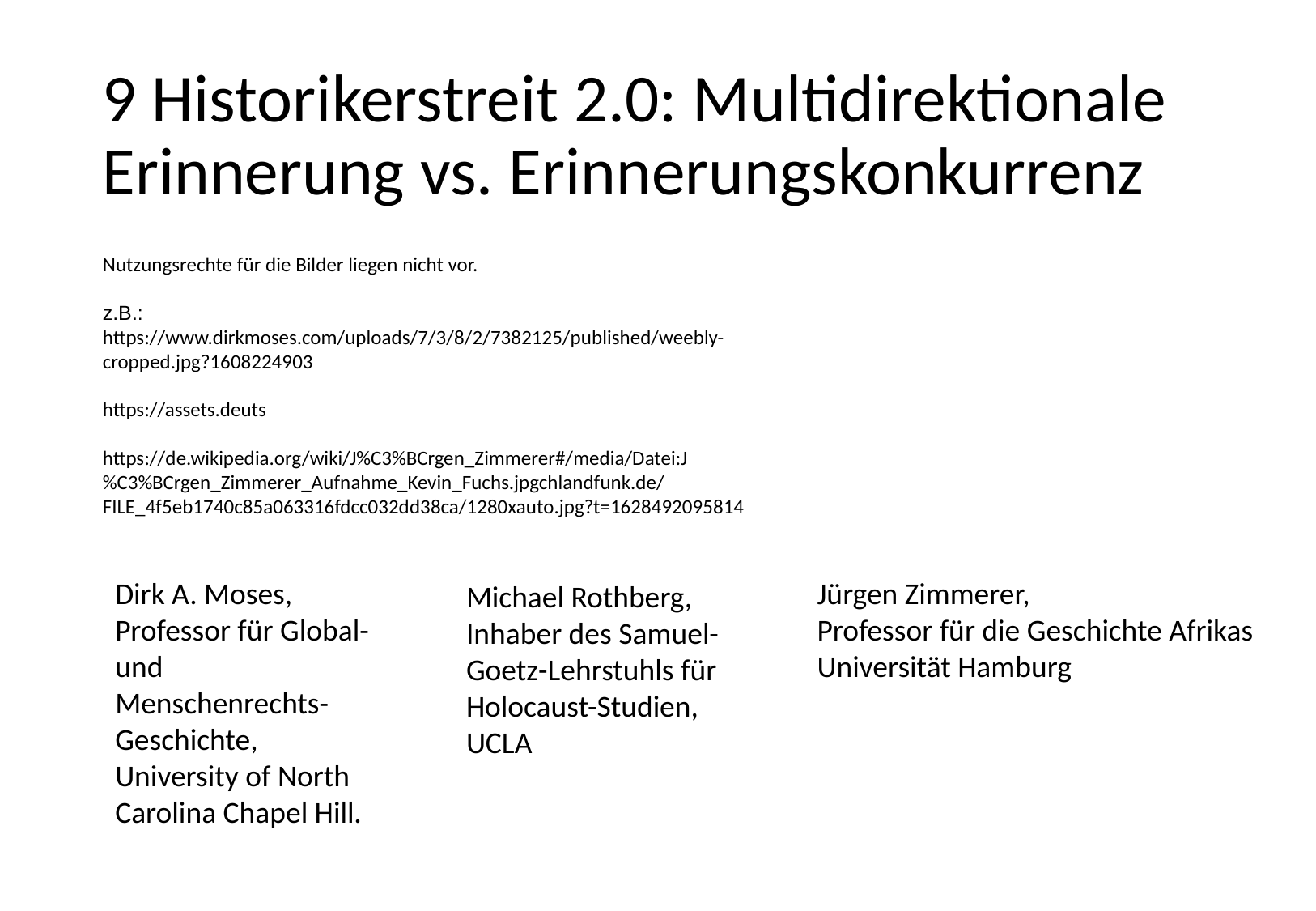

# 9 Historikerstreit 2.0: Multidirektionale Erinnerung vs. Erinnerungskonkurrenz
Nutzungsrechte für die Bilder liegen nicht vor.

z.B.:
https://www.dirkmoses.com/uploads/7/3/8/2/7382125/published/weebly-cropped.jpg?1608224903

https://assets.deuts

https://de.wikipedia.org/wiki/J%C3%BCrgen_Zimmerer#/media/Datei:J%C3%BCrgen_Zimmerer_Aufnahme_Kevin_Fuchs.jpgchlandfunk.de/FILE_4f5eb1740c85a063316fdcc032dd38ca/1280xauto.jpg?t=1628492095814
Dirk A. Moses,
Professor für Global-
und Menschenrechts-
Geschichte,
University of North Carolina Chapel Hill.
Jürgen Zimmerer,
Professor für die Geschichte Afrikas Universität Hamburg
Michael Rothberg,
Inhaber des Samuel-Goetz-Lehrstuhls für Holocaust-Studien,
UCLA